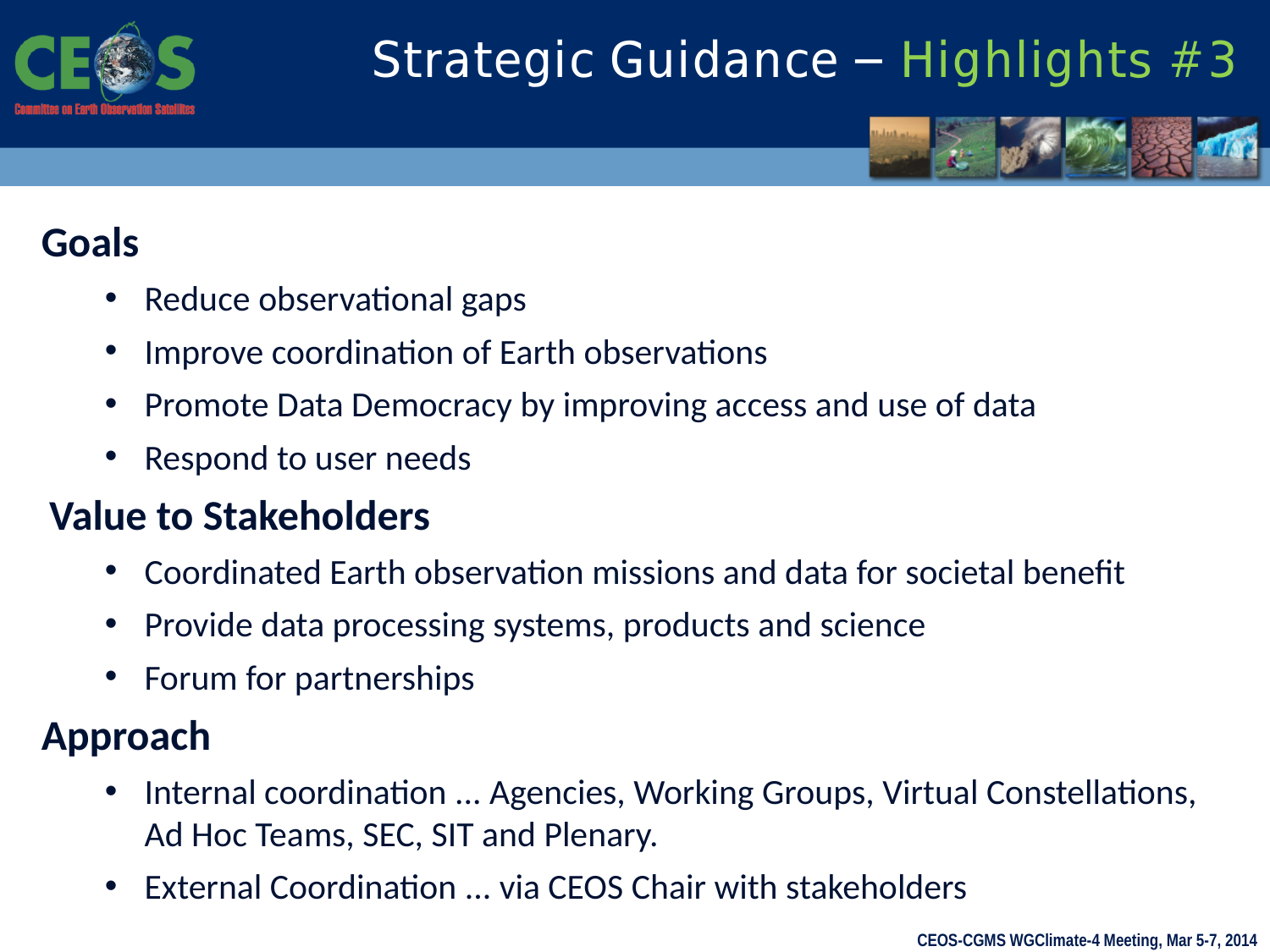

Strategic Guidance – Highlights #3
Goals
Reduce observational gaps
Improve coordination of Earth observations
Promote Data Democracy by improving access and use of data
Respond to user needs
Value to Stakeholders
Coordinated Earth observation missions and data for societal benefit
Provide data processing systems, products and science
Forum for partnerships
Approach
Internal coordination ... Agencies, Working Groups, Virtual Constellations, Ad Hoc Teams, SEC, SIT and Plenary.
External Coordination ... via CEOS Chair with stakeholders
CEOS-CGMS WGClimate-4 Meeting, Mar 5-7, 2014